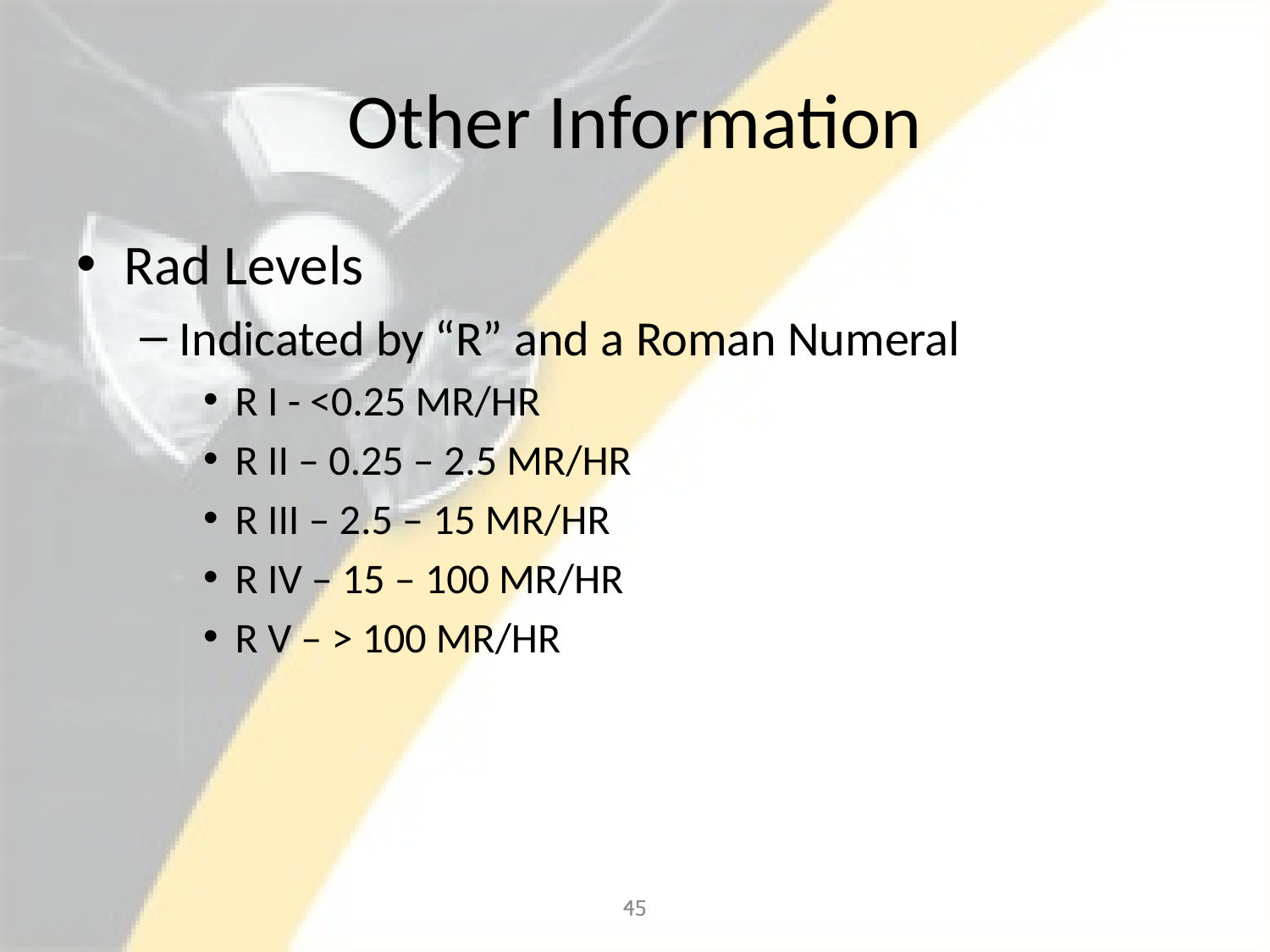

# Other Information
Rad Levels
Indicated by “R” and a Roman Numeral
R I - <0.25 MR/HR
R II – 0.25 – 2.5 MR/HR
R III – 2.5 – 15 MR/HR
R IV – 15 – 100 MR/HR
R V – > 100 MR/HR
45